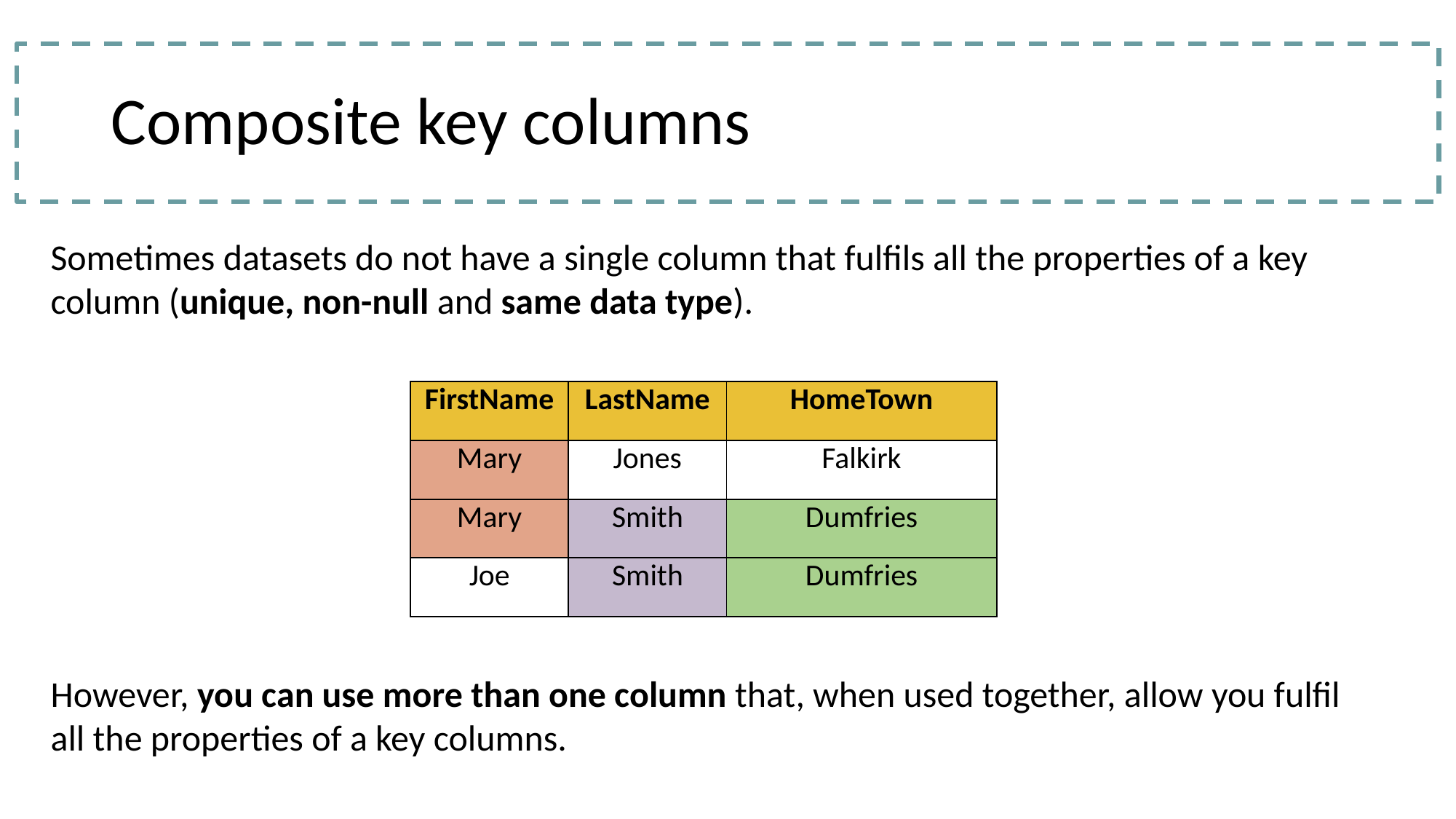

# Composite key columns
Sometimes datasets do not have a single column that fulfils all the properties of a key column (unique, non-null and same data type).

However, you can use more than one column that, when used together, allow you fulfil all the properties of a key columns.
| FirstName | LastName | HomeTown |
| --- | --- | --- |
| Mary | Jones | Falkirk |
| Mary | Smith | Dumfries |
| Joe | Smith | Dumfries |